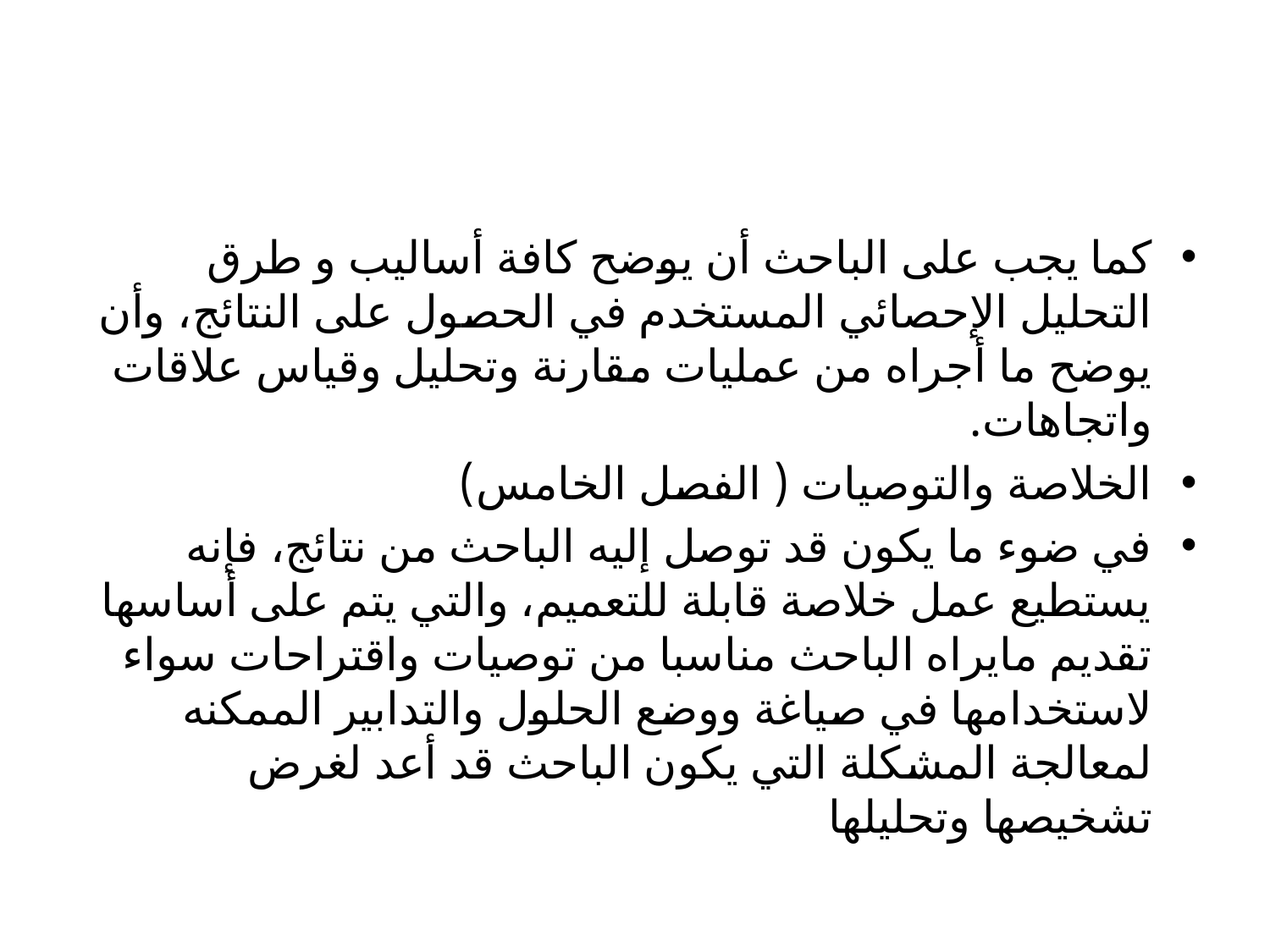

#
كما يجب على الباحث أن يوضح كافة أساليب و طرق التحليل الإحصائي المستخدم في الحصول على النتائج، وأن يوضح ما أجراه من عمليات مقارنة وتحليل وقياس علاقات واتجاهات.
الخلاصة والتوصيات ( الفصل الخامس)
في ضوء ما يكون قد توصل إليه الباحث من نتائج، فإنه يستطيع عمل خلاصة قابلة للتعميم، والتي يتم على أساسها تقديم مايراه الباحث مناسبا من توصيات واقتراحات سواء لاستخدامها في صياغة ووضع الحلول والتدابير الممكنه لمعالجة المشكلة التي يكون الباحث قد أعد لغرض تشخيصها وتحليلها